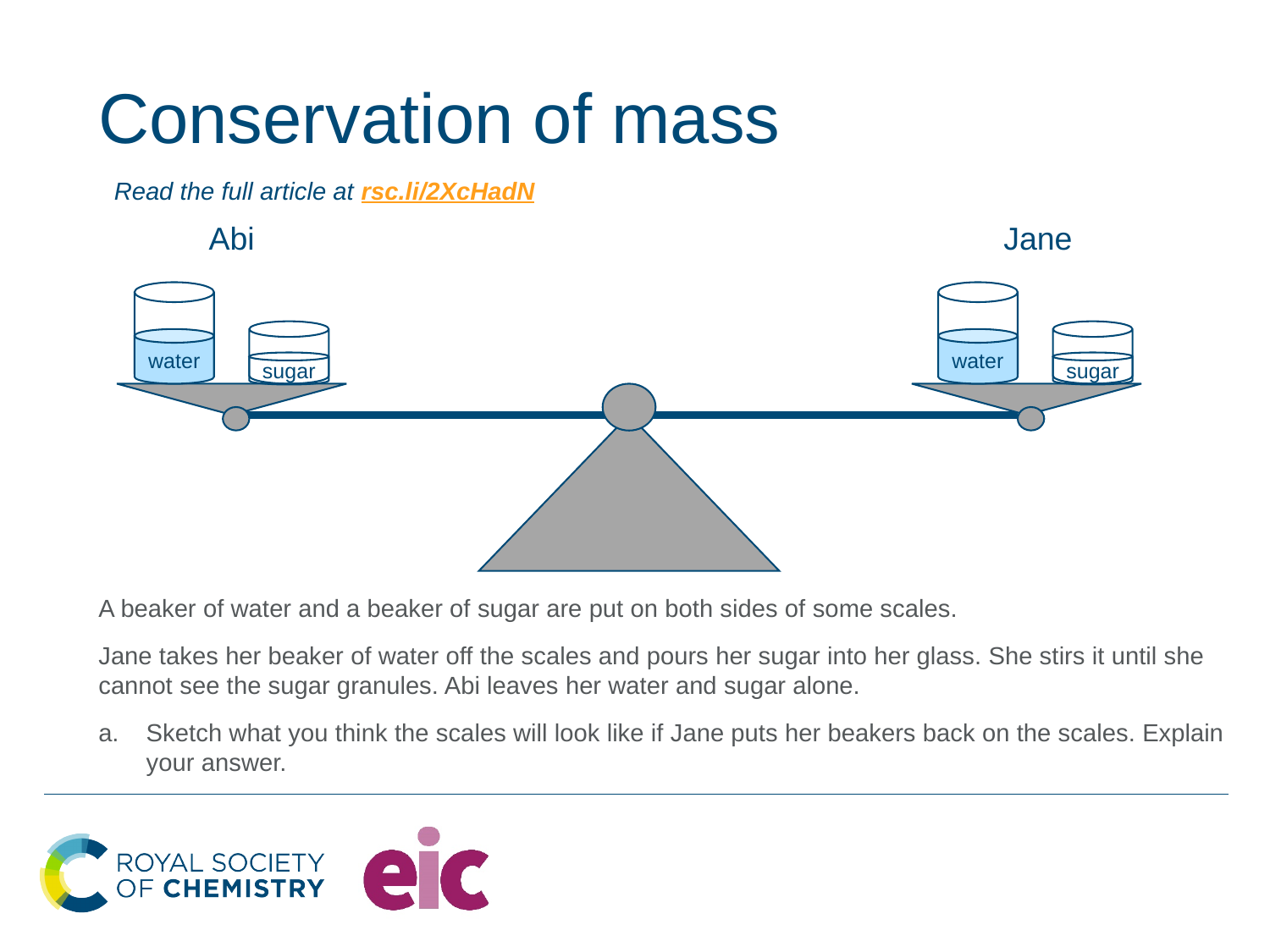

# Conservation of mass
Read the full article at rsc.li/2XcHadN
Abi
Jane

water
water
sugar
sugar

A beaker of water and a beaker of sugar are put on both sides of some scales.
Jane takes her beaker of water off the scales and pours her sugar into her glass. She stirs it until she cannot see the sugar granules. Abi leaves her water and sugar alone.
Sketch what you think the scales will look like if Jane puts her beakers back on the scales. Explain your answer.